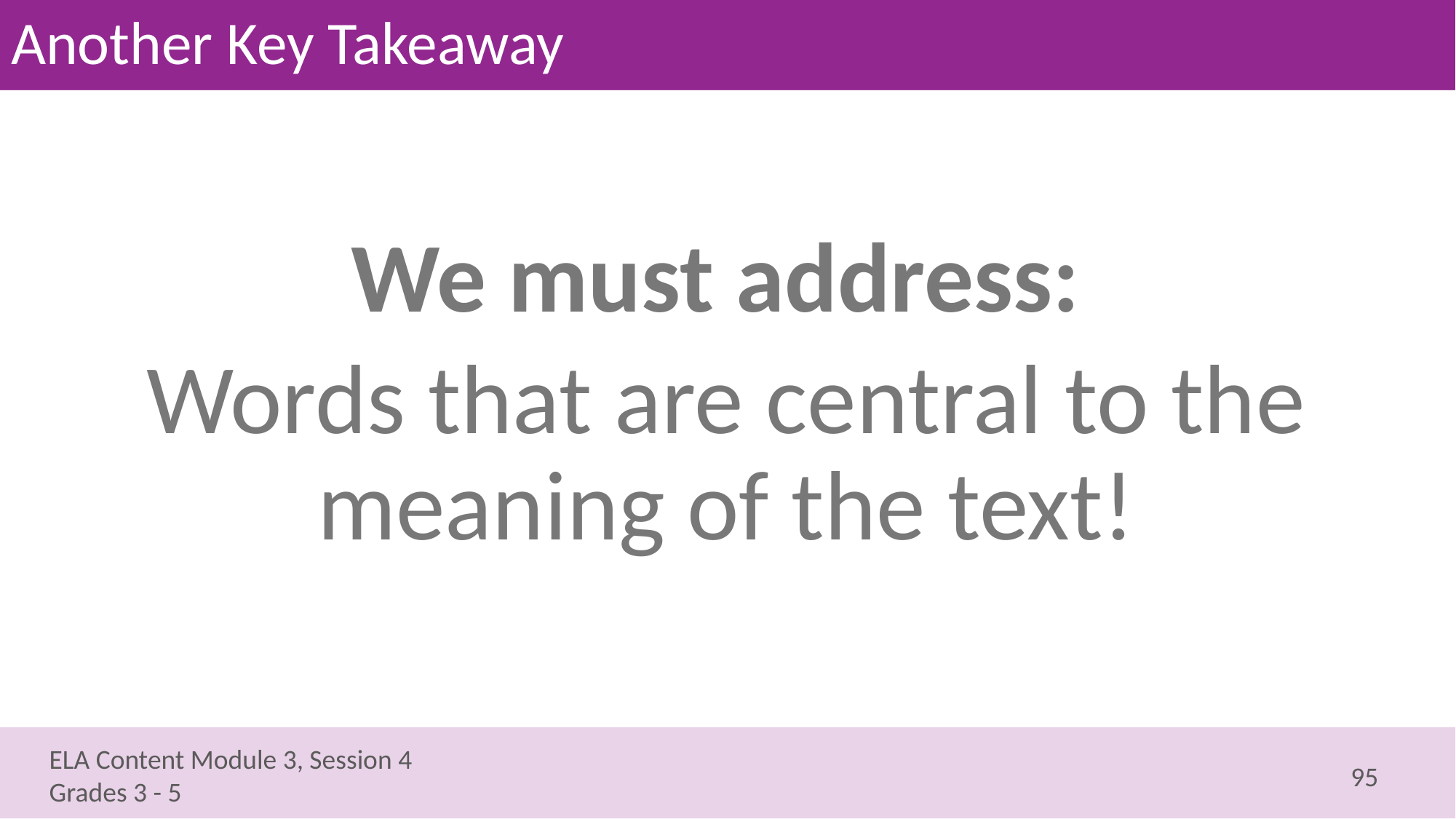

# Another Key Takeaway

We must address:
Words that are central to the meaning of the text!
95